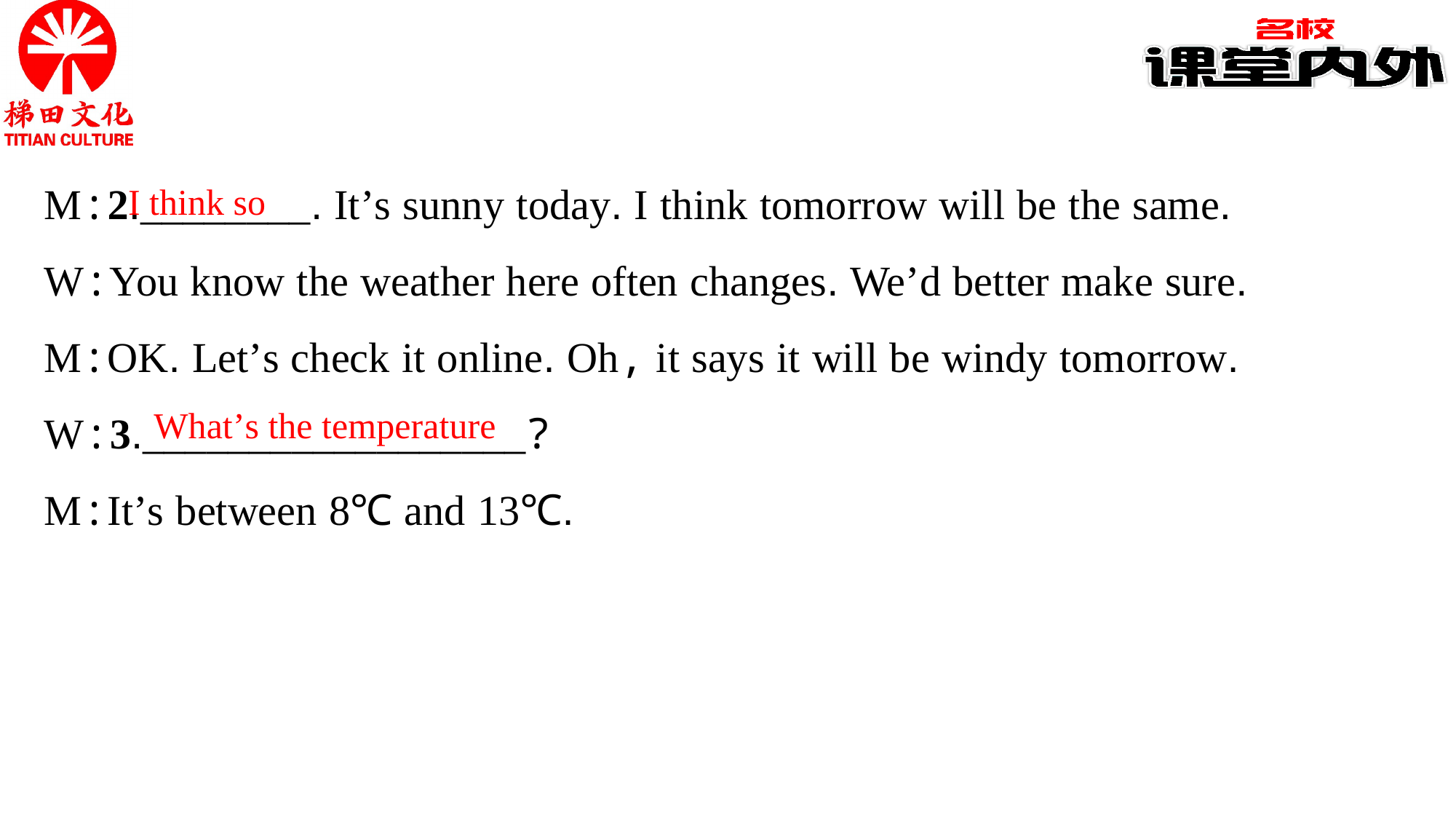

M:2.________. It’s sunny today. I think tomorrow will be the same.
W:You know the weather here often changes. We’d better make sure.
M:OK. Let’s check it online. Oh, it says it will be windy tomorrow.
W:3.__________________?
M:It’s between 8℃ and 13℃.
I think so
What’s the temperature